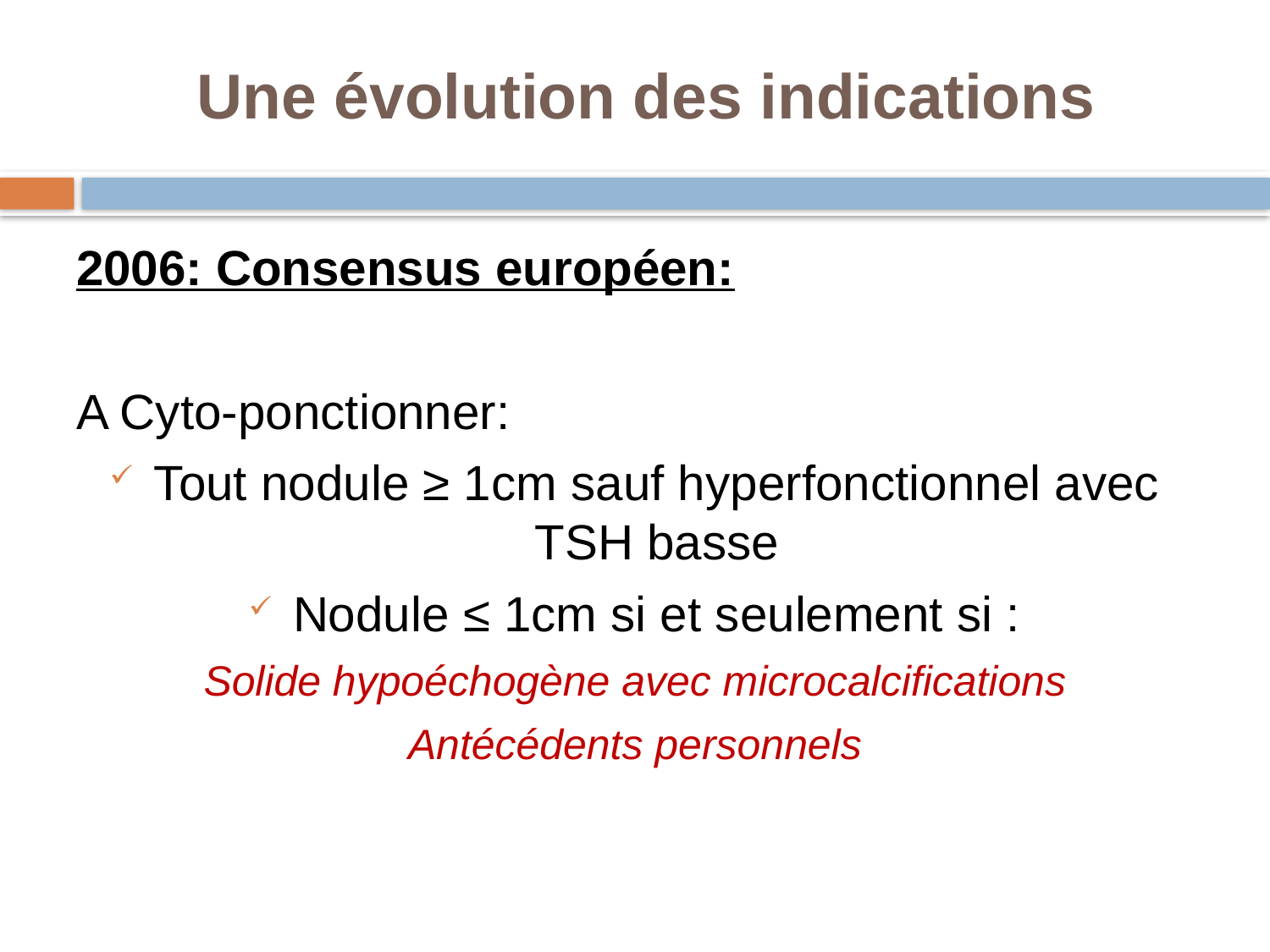

Une évolution des indications

2006: Consensus européen:

A Cyto-ponctionner:
Tout nodule ≥ 1cm sauf hyperfonctionnel avec TSH basse
Nodule ≤ 1cm si et seulement si :
Solide hypoéchogène avec microcalcifications
Antécédents personnels